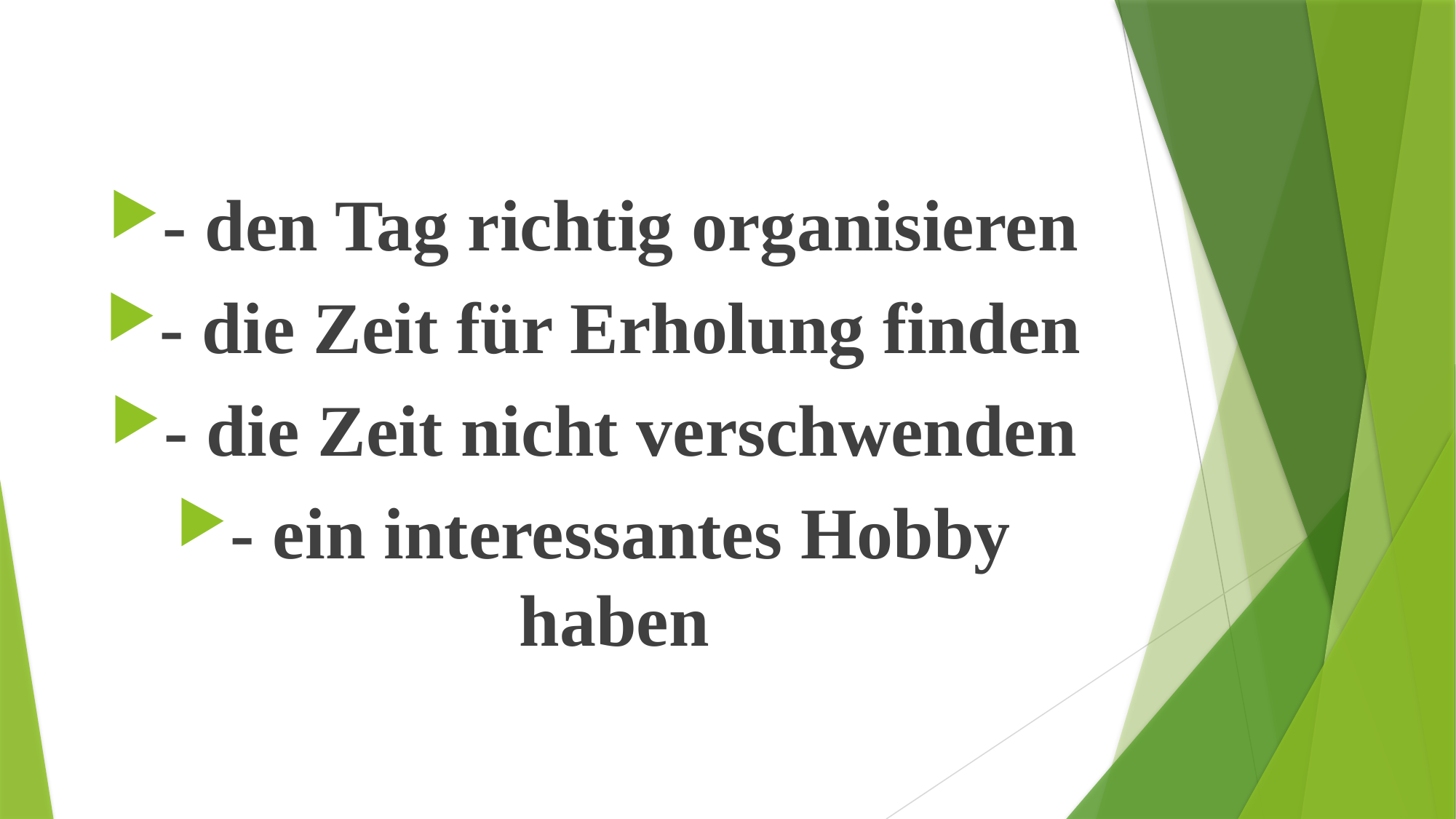

#
- den Tag richtig organisieren
- die Zeit für Erholung finden
- die Zeit nicht verschwenden
- ein interessantes Hobby haben